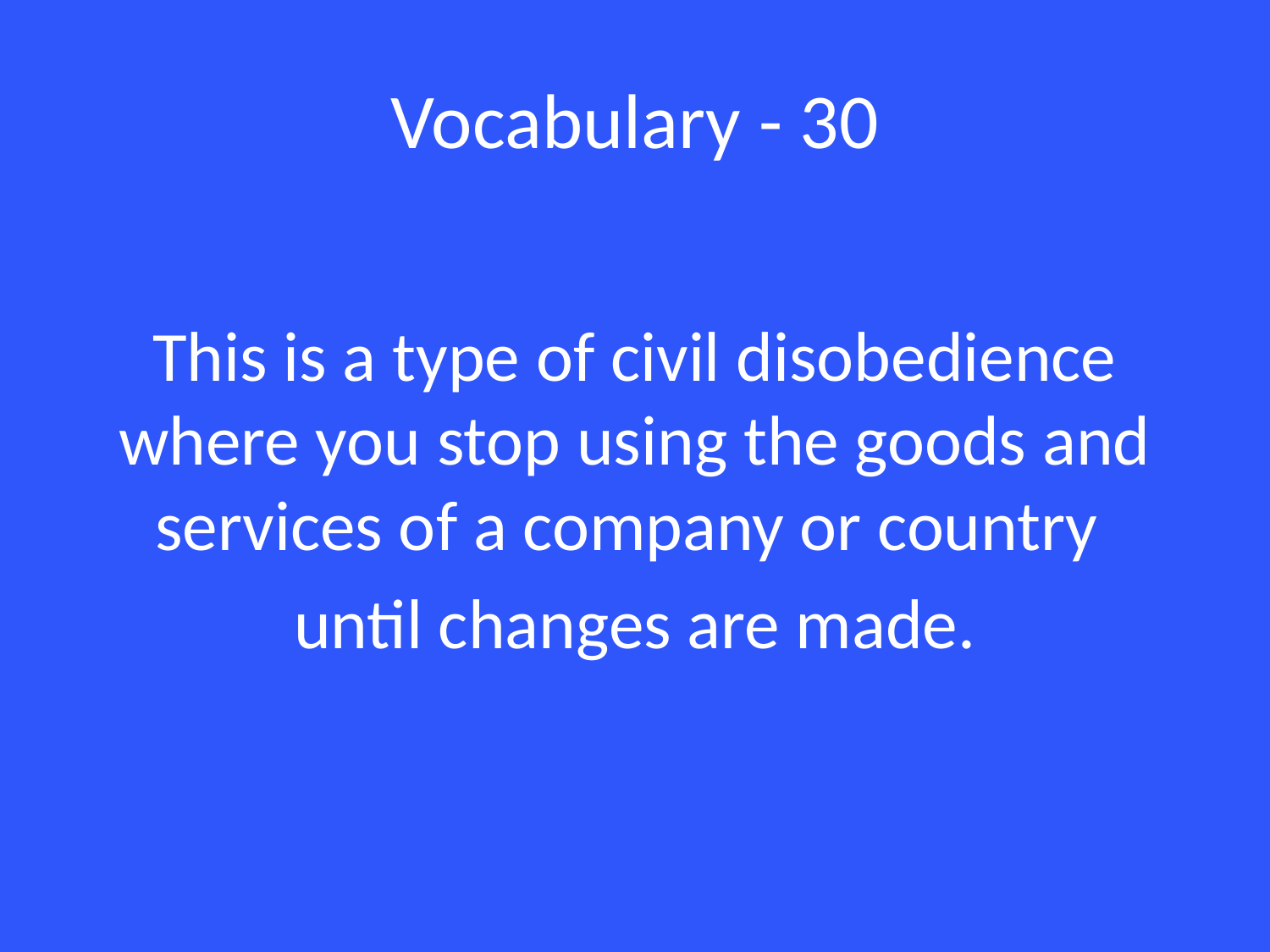

# Vocabulary - 30

This is a type of civil disobedience where you stop using the goods and services of a company or country
until changes are made.